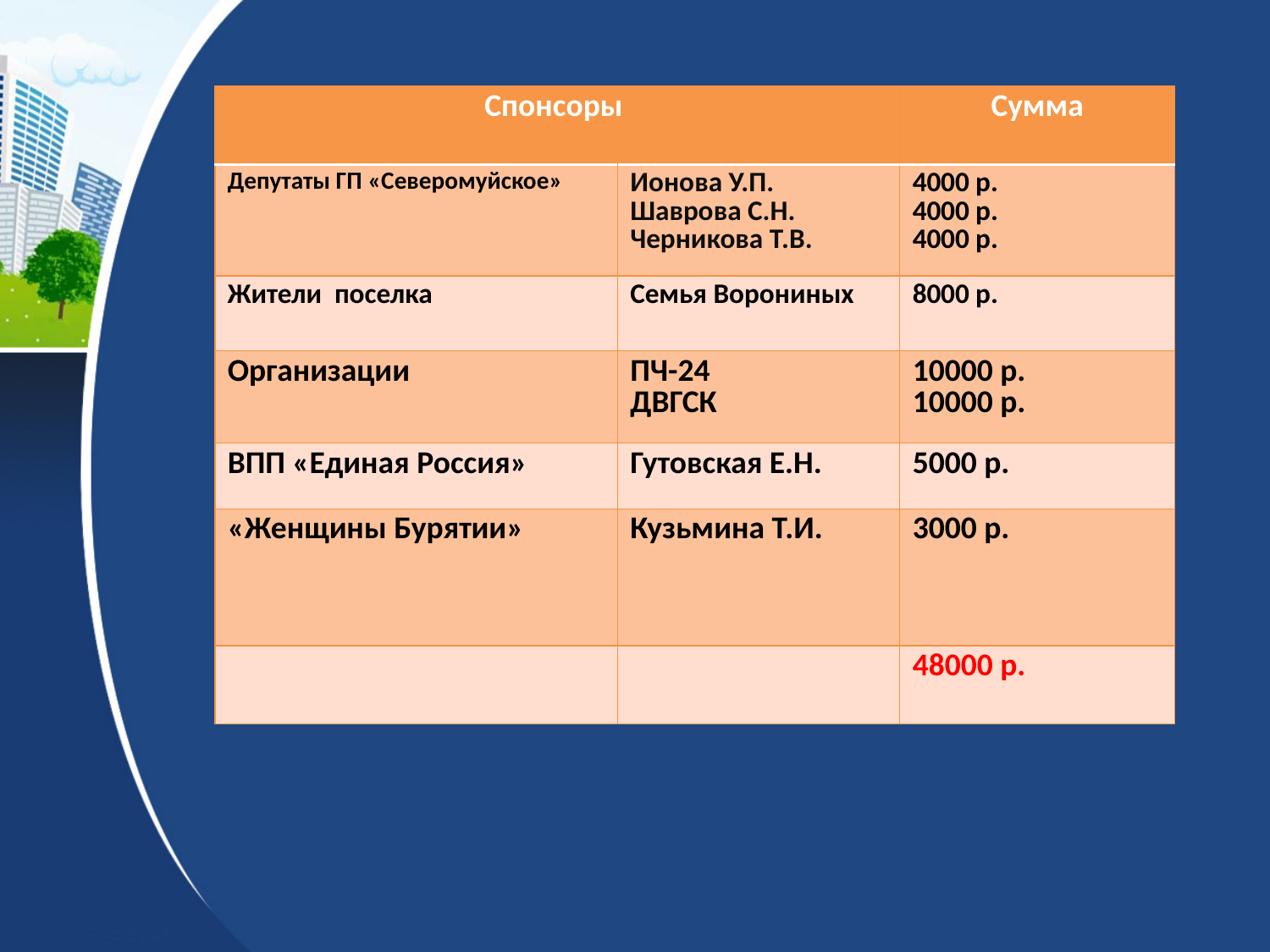

| Спонсоры |  | Сумма |
| --- | --- | --- |
| Депутаты ГП «Северомуйское» | Ионова У.П. Шаврова С.Н. Черникова Т.В. | 4000 р. 4000 р. 4000 р. |
| Жители поселка | Семья Ворониных | 8000 р. |
| Организации | ПЧ-24 ДВГСК | 10000 р. 10000 р. |
| ВПП «Единая Россия» | Гутовская Е.Н. | 5000 р. |
| «Женщины Бурятии» | Кузьмина Т.И. | 3000 р. |
|  |  | 48000 р. |